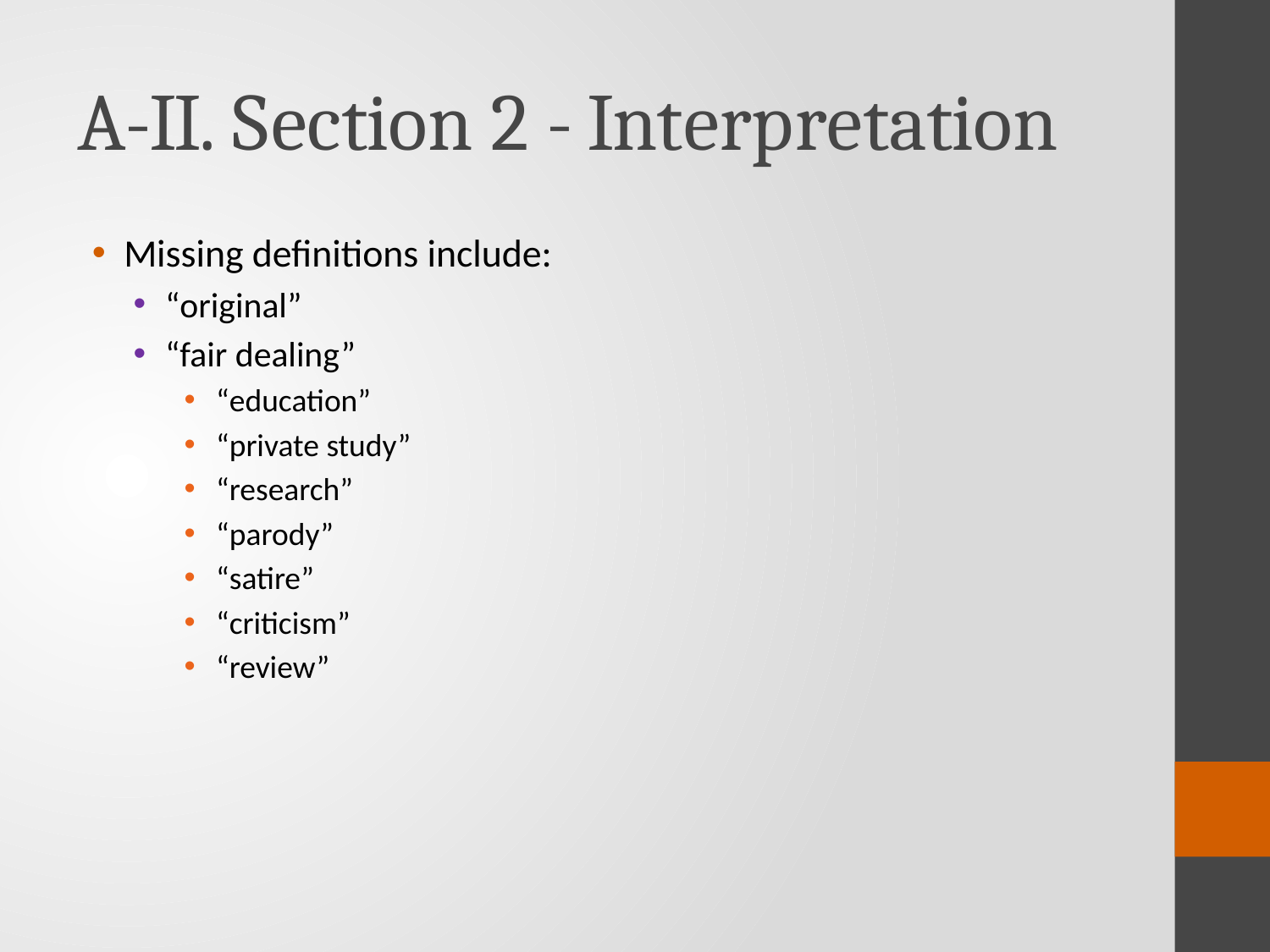

# A-II. Section 2 - Interpretation
Missing definitions include:
“original”
“fair dealing”
“education”
“private study”
“research”
“parody”
“satire”
“criticism”
“review”